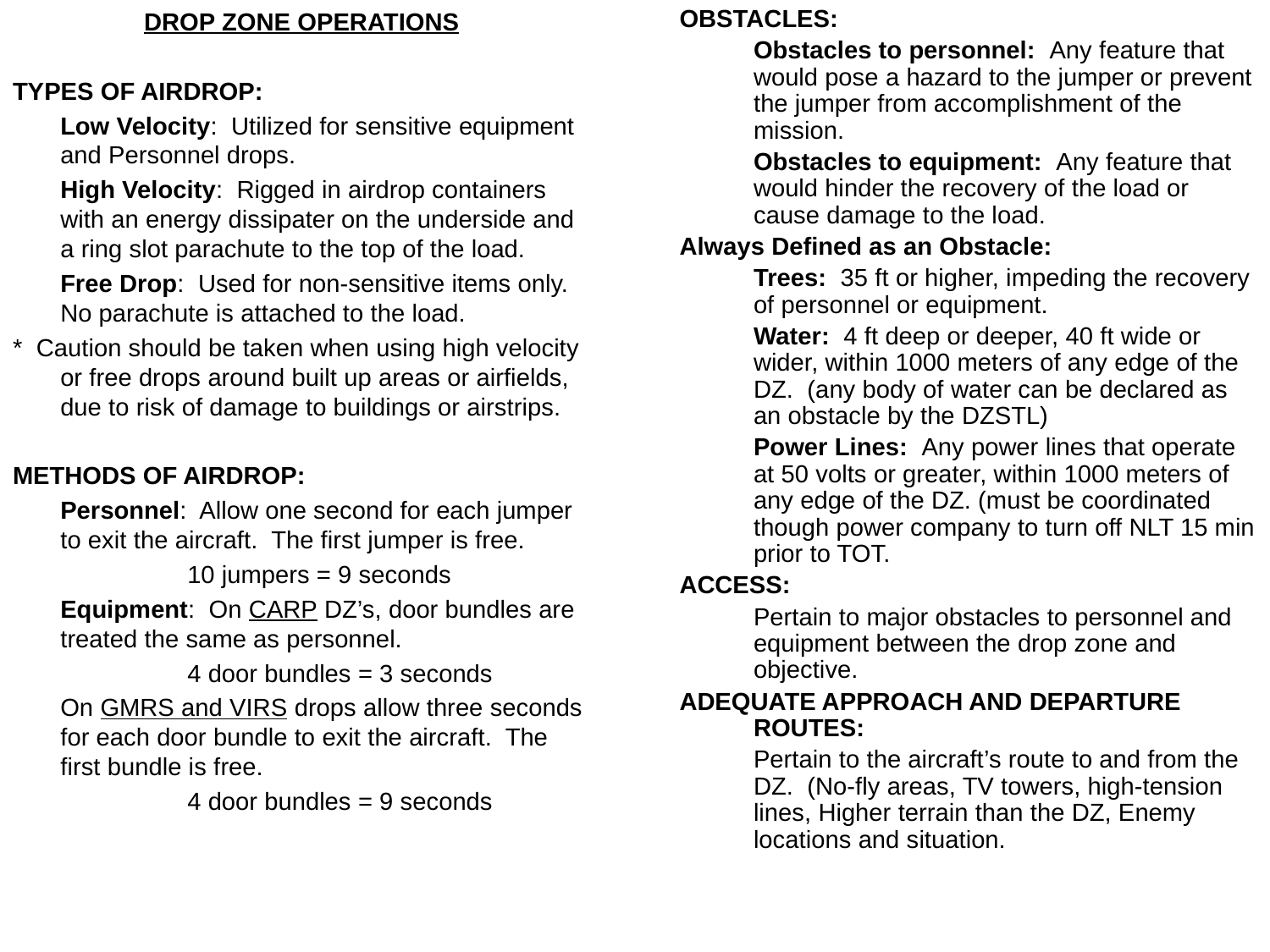

DROP ZONE OPERATIONS

TYPES OF AIRDROP:
	Low Velocity:  Utilized for sensitive equipment and Personnel drops.
	High Velocity:  Rigged in airdrop containers with an energy dissipater on the underside and a ring slot parachute to the top of the load.
	Free Drop:  Used for non-sensitive items only.  No parachute is attached to the load.
*  Caution should be taken when using high velocity or free drops around built up areas or airfields, due to risk of damage to buildings or airstrips.

METHODS OF AIRDROP:
	Personnel:  Allow one second for each jumper to exit the aircraft.  The first jumper is free.
		10 jumpers = 9 seconds
	Equipment:  On CARP DZ’s, door bundles are treated the same as personnel.
		4 door bundles = 3 seconds
	On GMRS and VIRS drops allow three seconds for each door bundle to exit the aircraft.  The first bundle is free.
		4 door bundles = 9 seconds

OBSTACLES:
	Obstacles to personnel:  Any feature that would pose a hazard to the jumper or prevent the jumper from accomplishment of the mission.
	Obstacles to equipment:  Any feature that would hinder the recovery of the load or cause damage to the load.
Always Defined as an Obstacle:
	Trees:  35 ft or higher, impeding the recovery of personnel or equipment.
	Water:  4 ft deep or deeper, 40 ft wide or wider, within 1000 meters of any edge of the DZ.  (any body of water can be declared as an obstacle by the DZSTL)
	Power Lines:  Any power lines that operate at 50 volts or greater, within 1000 meters of any edge of the DZ. (must be coordinated though power company to turn off NLT 15 min prior to TOT.
ACCESS:
	Pertain to major obstacles to personnel and equipment between the drop zone and objective.
ADEQUATE APPROACH AND DEPARTURE ROUTES:
	Pertain to the aircraft’s route to and from the DZ.  (No-fly areas, TV towers, high-tension lines, Higher terrain than the DZ, Enemy locations and situation.